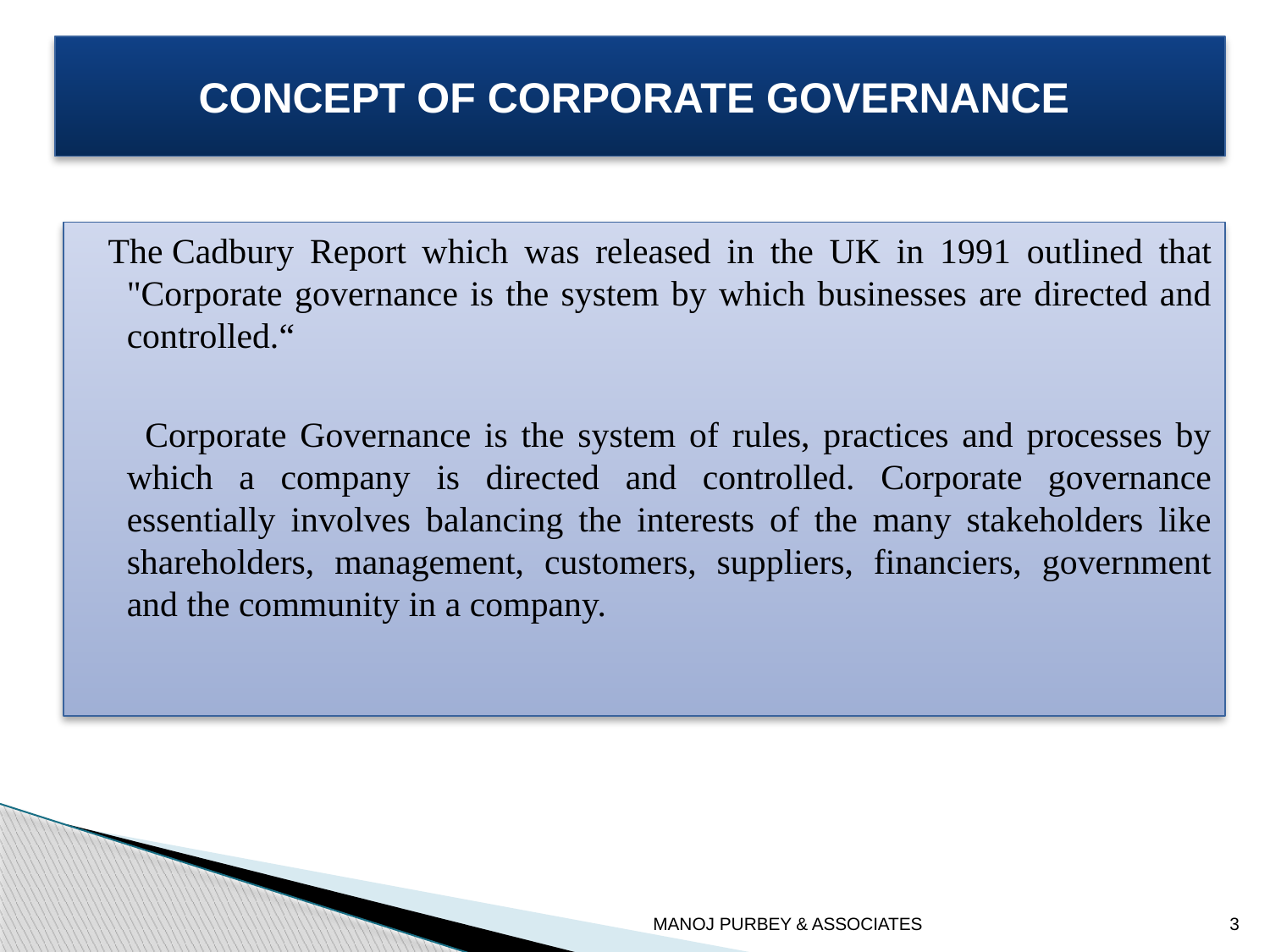

# CONCEPT OF CORPORATE GOVERNANCE
 The Cadbury Report which was released in the UK in 1991 outlined that "Corporate governance is the system by which businesses are directed and controlled.“

    Corporate Governance is the system of rules, practices and processes by which a company is directed and controlled. Corporate governance essentially involves balancing the interests of the many stakeholders like shareholders, management, customers, suppliers, financiers, government and the community in a company.
MANOJ PURBEY & ASSOCIATES
3